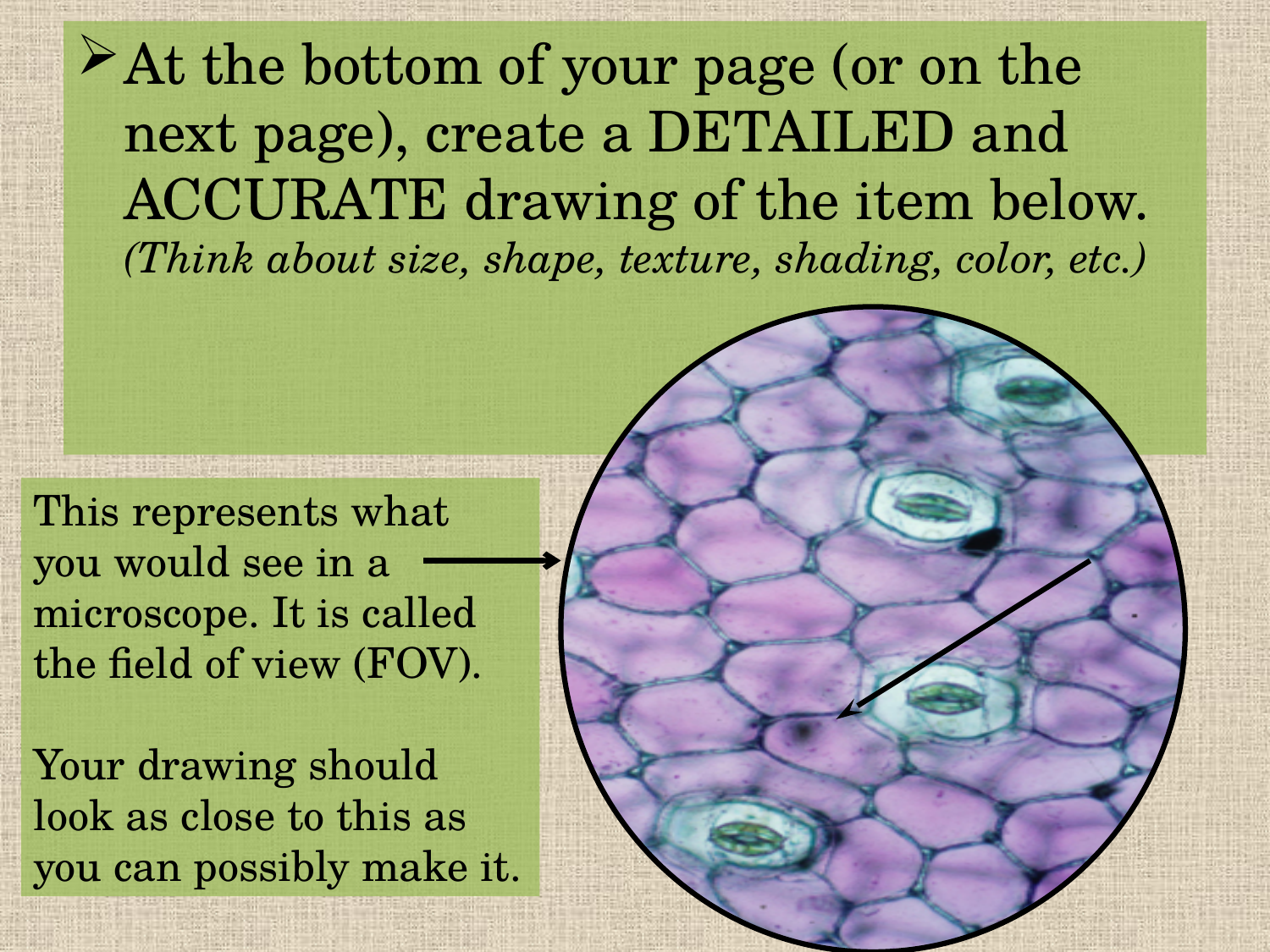

At the bottom of your page (or on the next page), create a DETAILED and ACCURATE drawing of the item below. (Think about size, shape, texture, shading, color, etc.)

This represents what you would see in a microscope. It is called the field of view (FOV).

Your drawing should look as close to this as you can possibly make it.